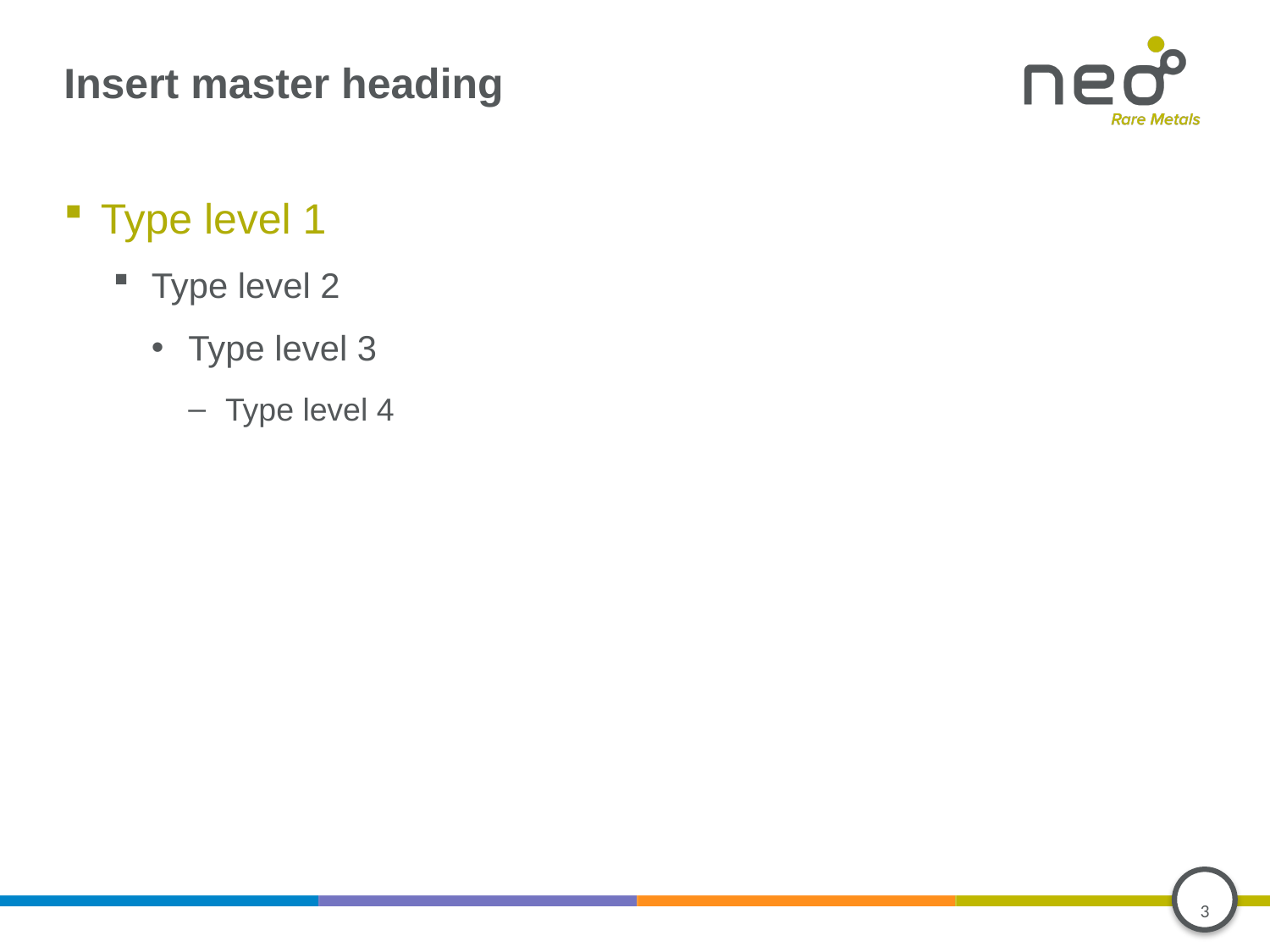

# Insert master heading
Type level 1
Type level 2
Type level 3
Type level 4